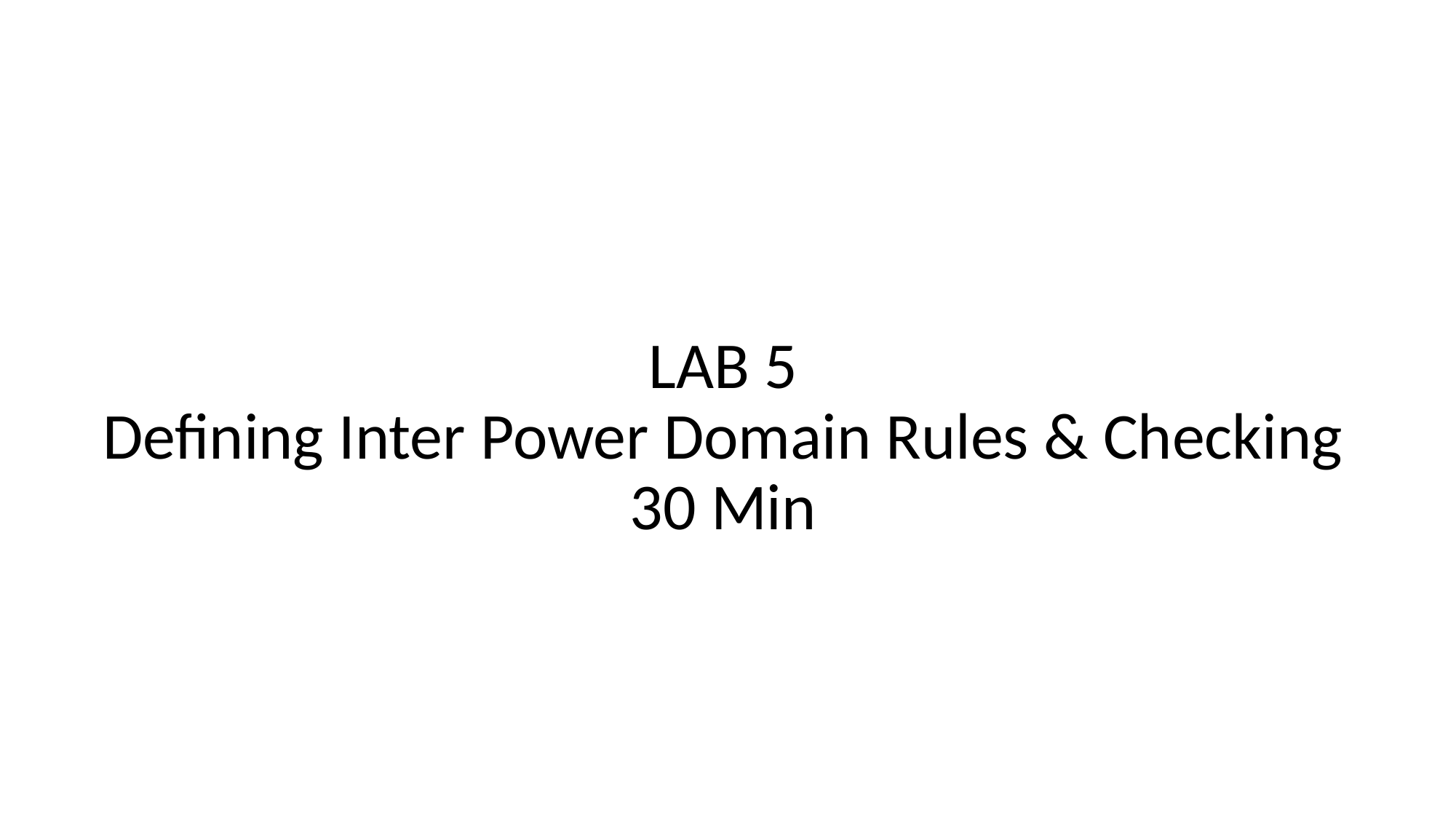

# LAB 5 Defining Inter Power Domain Rules & Checking 30 Min